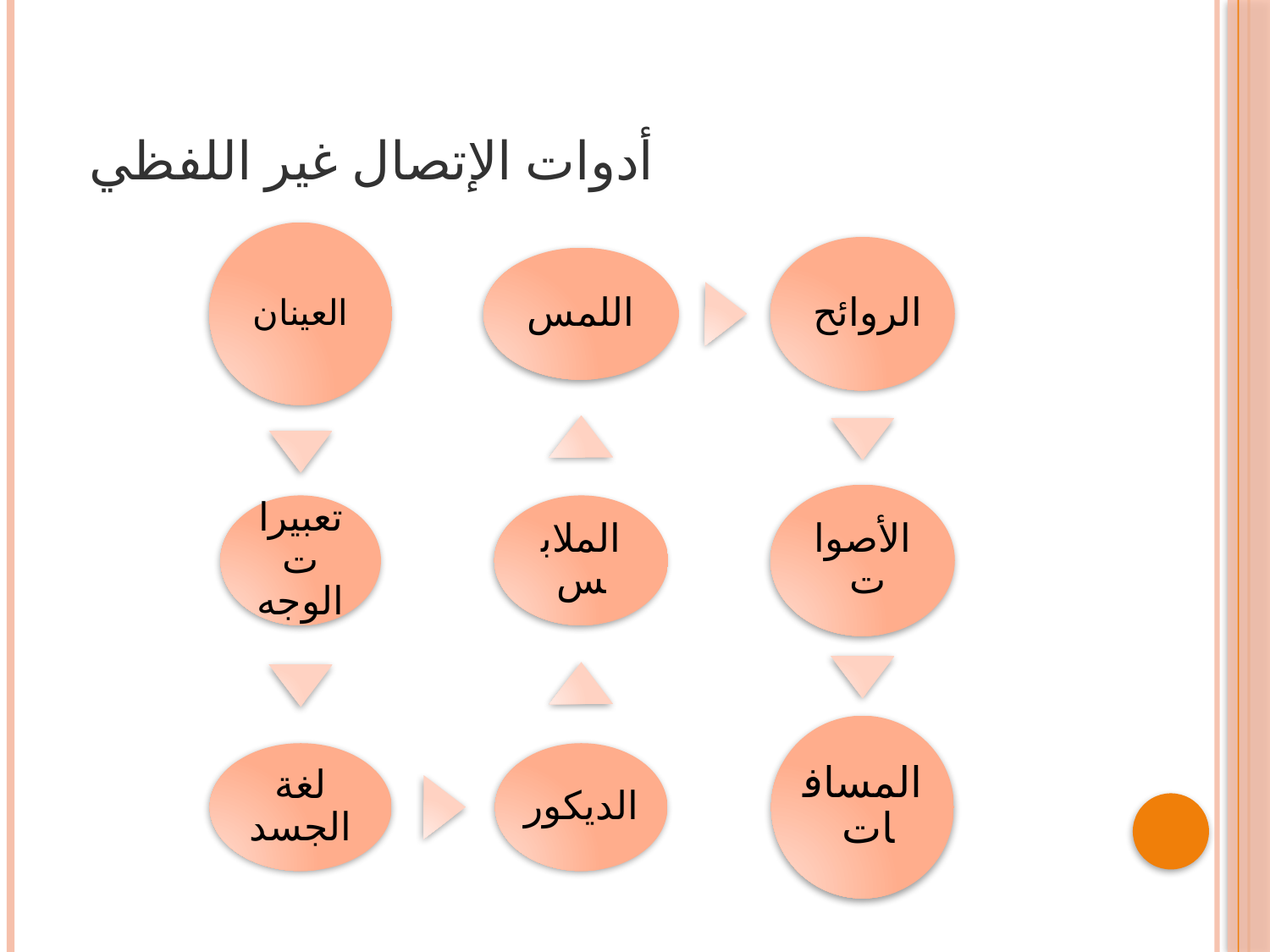

# أدوات الإتصال غير اللفظي
العينان
تعبيرات الوجه
لغة الجسد
الديكور
الملابس
اللمس
الروائح
الأصوات
المسافات